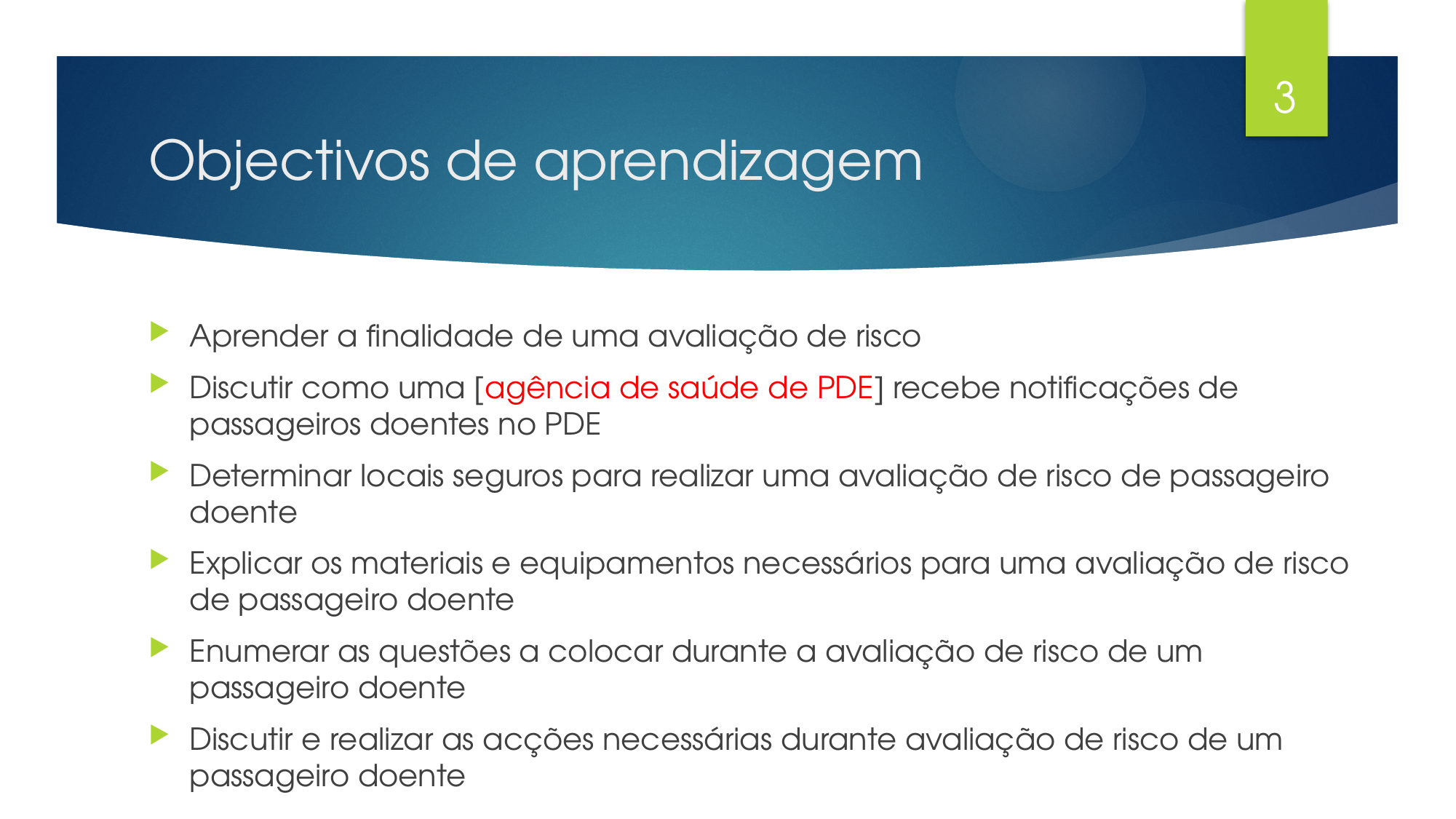

3
# Objectivos de aprendizagem
Aprender a finalidade de uma avaliação de risco
Discutir como uma [agência de saúde de PDE] recebe notificações de passageiros doentes no PDE
Determinar locais seguros para realizar uma avaliação de risco de passageiro doente
Explicar os materiais e equipamentos necessários para uma avaliação de risco de passageiro doente
Enumerar as questões a colocar durante a avaliação de risco de um passageiro doente
Discutir e realizar as acções necessárias durante avaliação de risco de um passageiro doente